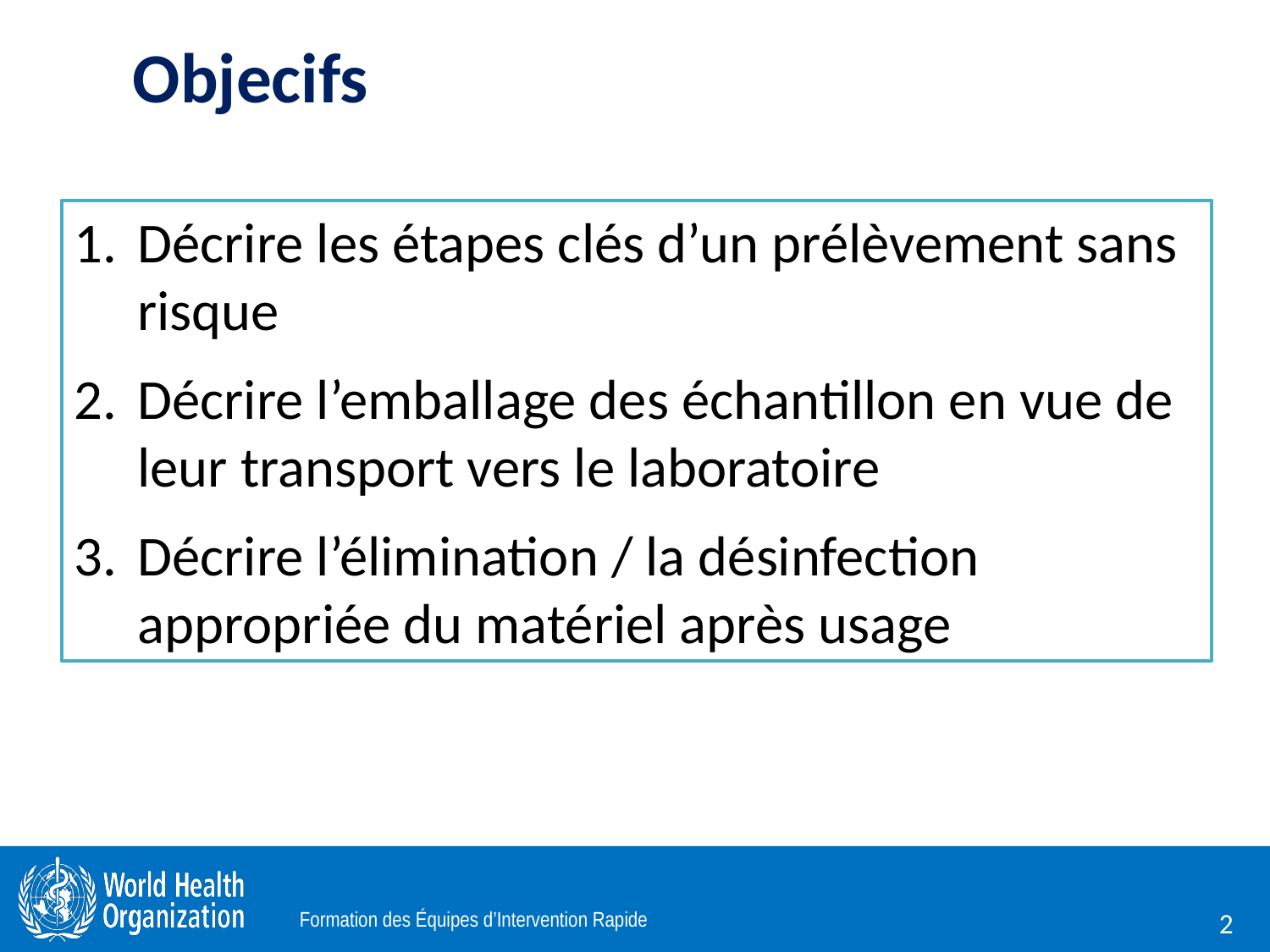

Objecifs
Décrire les étapes clés d’un prélèvement sans risque
Décrire l’emballage des échantillon en vue de leur transport vers le laboratoire
Décrire l’élimination / la désinfection appropriée du matériel après usage